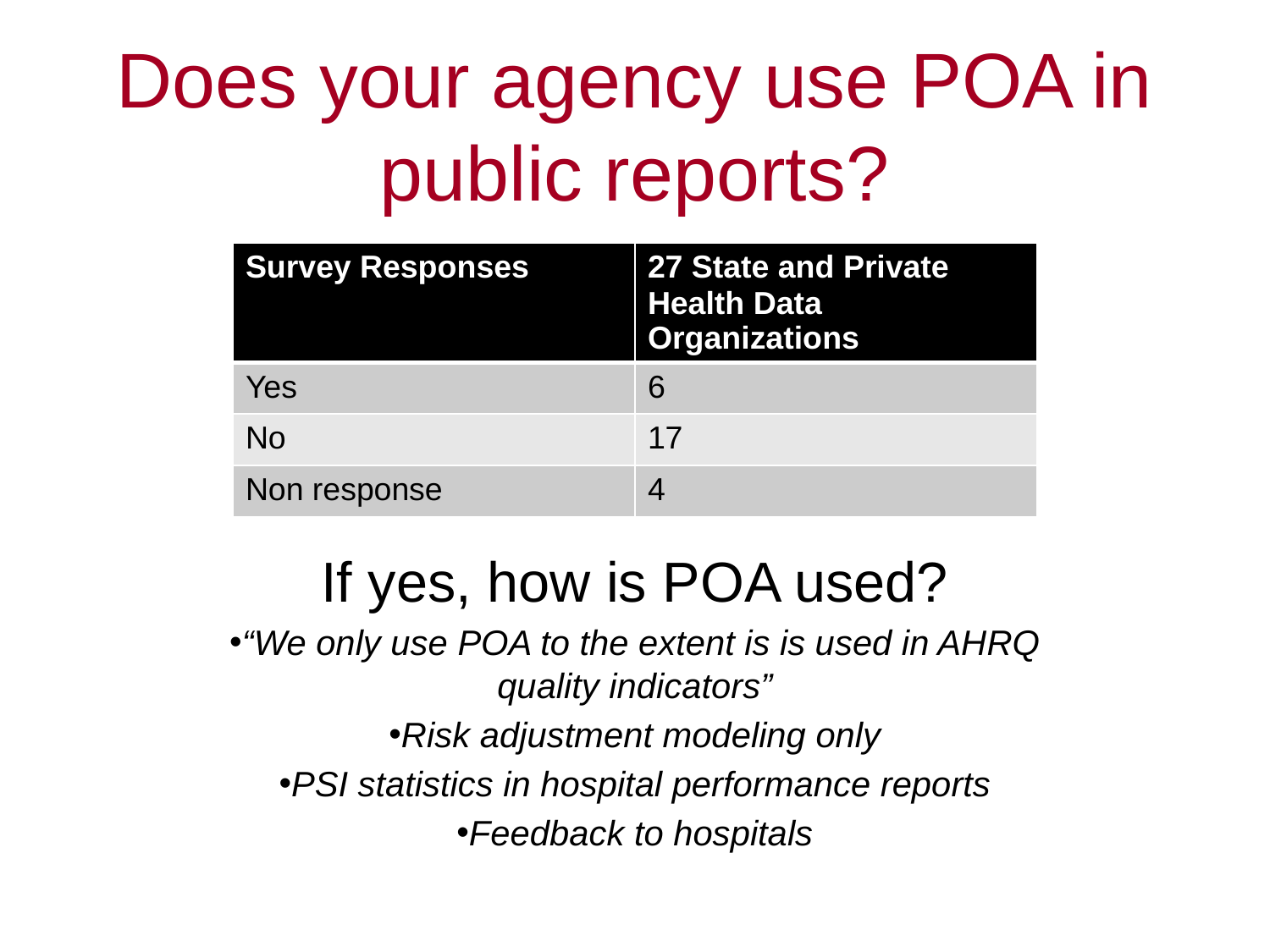

# Does your agency use POA in public reports?
| Survey Responses | 27 State and Private Health Data Organizations |
| --- | --- |
| Yes | 6 |
| No | 17 |
| Non response | 4 |
If yes, how is POA used?
“We only use POA to the extent is is used in AHRQ quality indicators”
Risk adjustment modeling only
PSI statistics in hospital performance reports
Feedback to hospitals